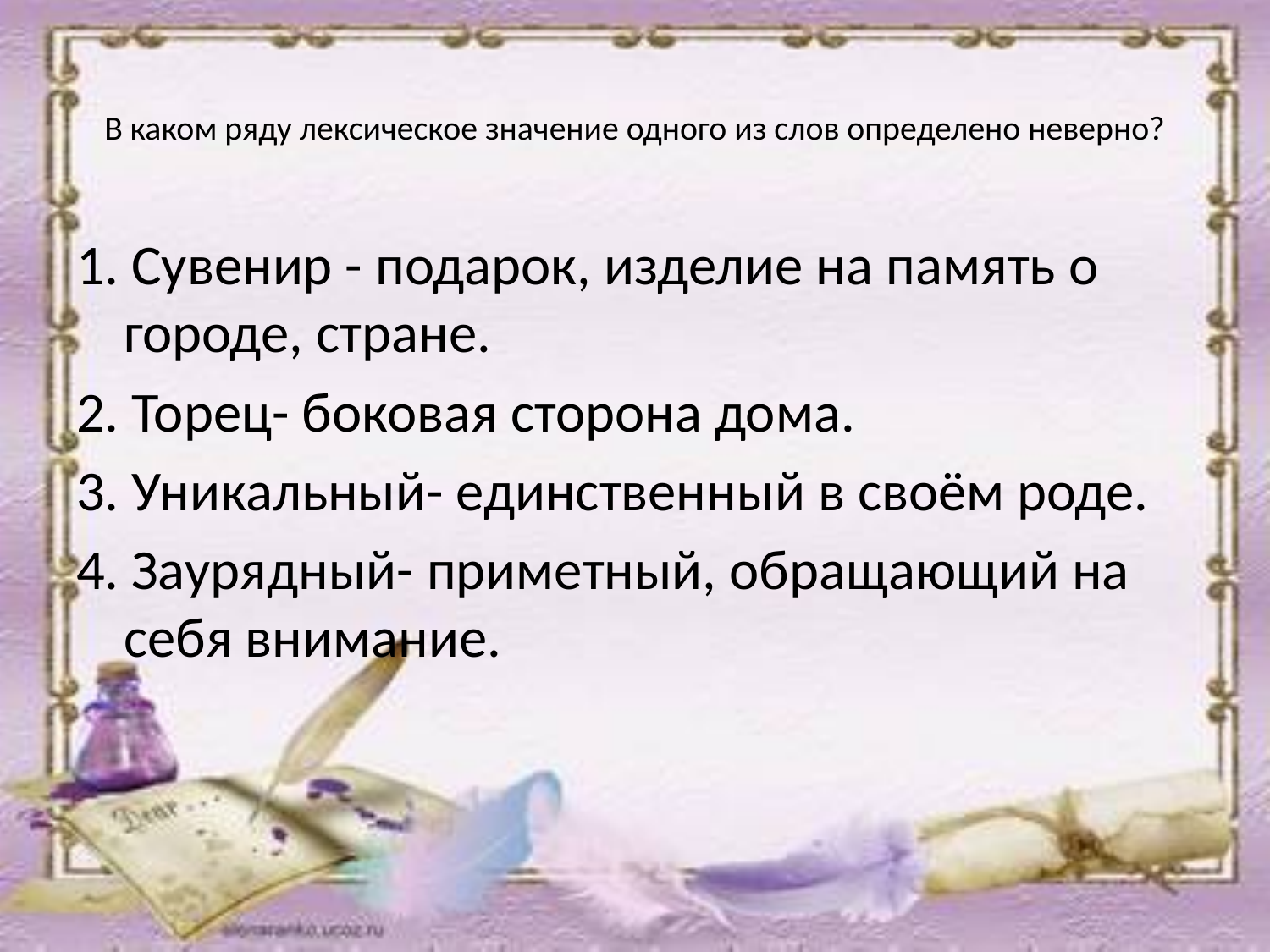

# В каком ряду лексическое значение одного из слов определено неверно?
1. Сувенир - подарок, изделие на память о городе, стране.
2. Торец- боковая сторона дома.
3. Уникальный- единственный в своём роде.
4. Заурядный- приметный, обращающий на себя внимание.